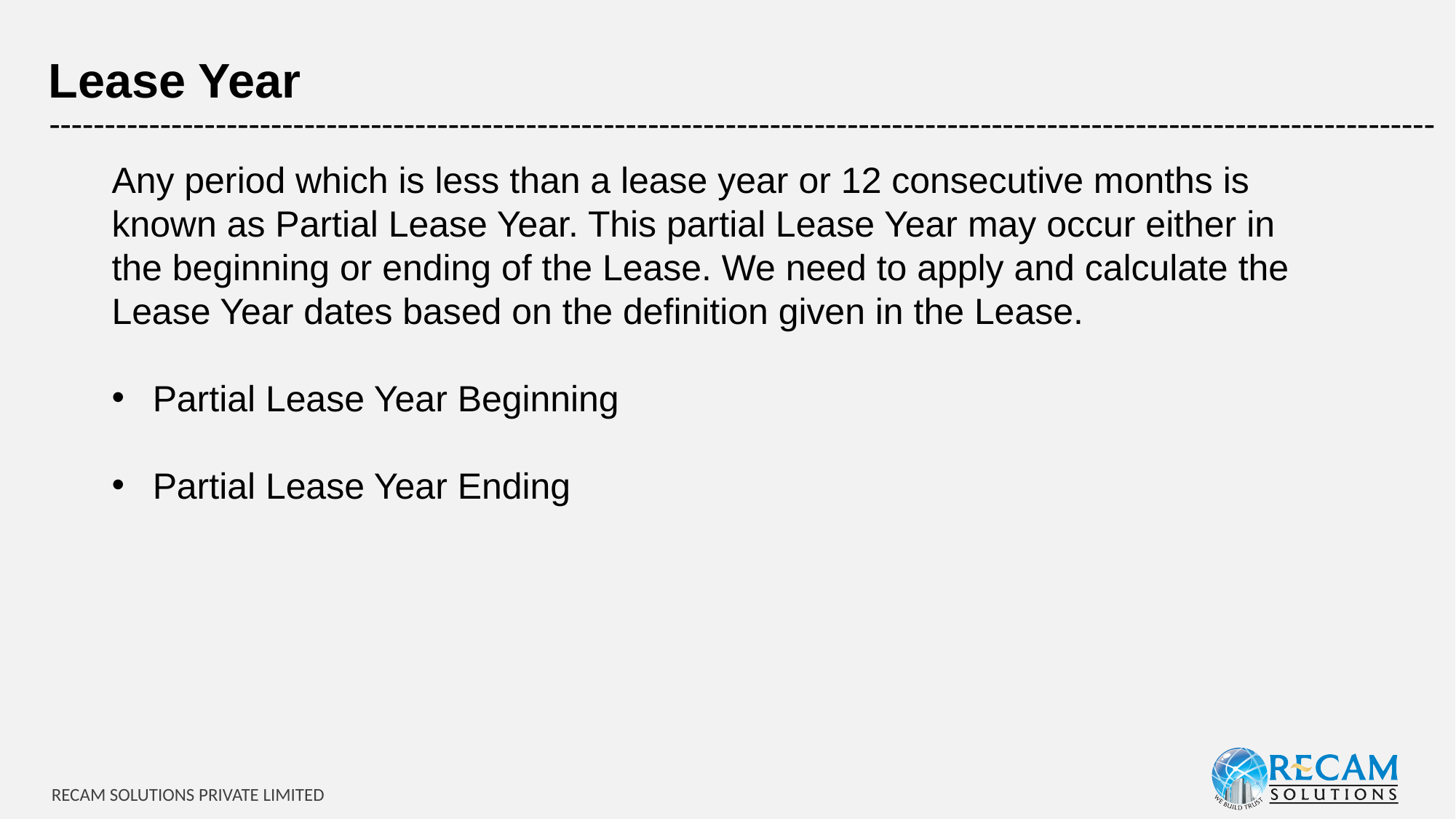

Lease Year
-----------------------------------------------------------------------------------------------------------------------------
Any period which is less than a lease year or 12 consecutive months is known as Partial Lease Year. This partial Lease Year may occur either in the beginning or ending of the Lease. We need to apply and calculate the Lease Year dates based on the definition given in the Lease.

Partial Lease Year Beginning

Partial Lease Year Ending

RECAM SOLUTIONS PRIVATE LIMITED